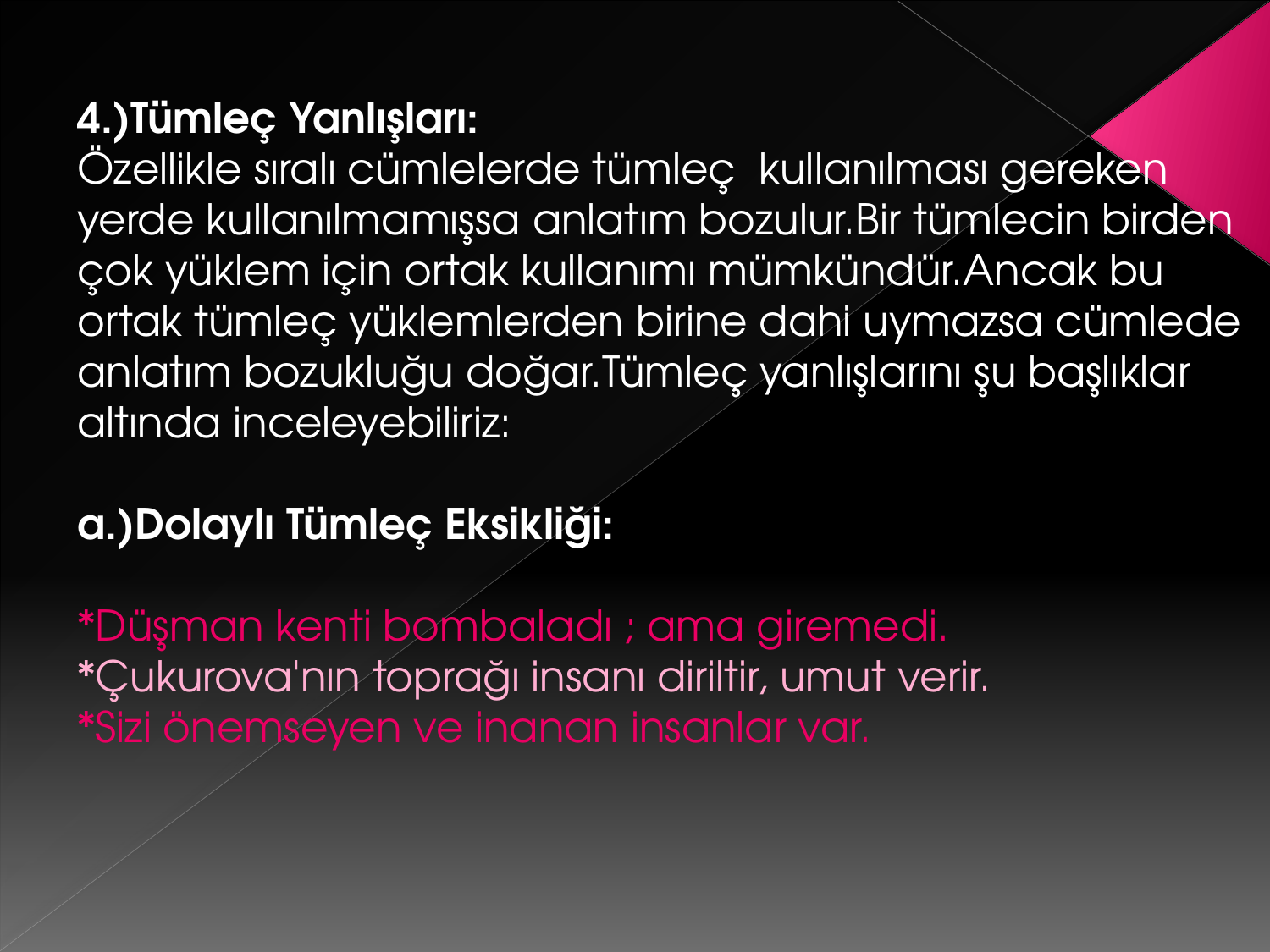

4.)Tümleç Yanlışları:
Özellikle sıralı cümlelerde tümleç  kullanılması gereken yerde kullanılmamışsa anlatım bozulur.Bir tümlecin birden çok yüklem için ortak kullanımı mümkündür.Ancak bu ortak tümleç yüklemlerden birine dahi uymazsa cümlede anlatım bozukluğu doğar.Tümleç yanlışlarını şu başlıklar altında inceleyebiliriz:
a.)Dolaylı Tümleç Eksikliği:
*Düşman kenti bombaladı ; ama giremedi.
*Çukurova'nın toprağı insanı diriltir, umut verir.
*Sizi önemseyen ve inanan insanlar var.